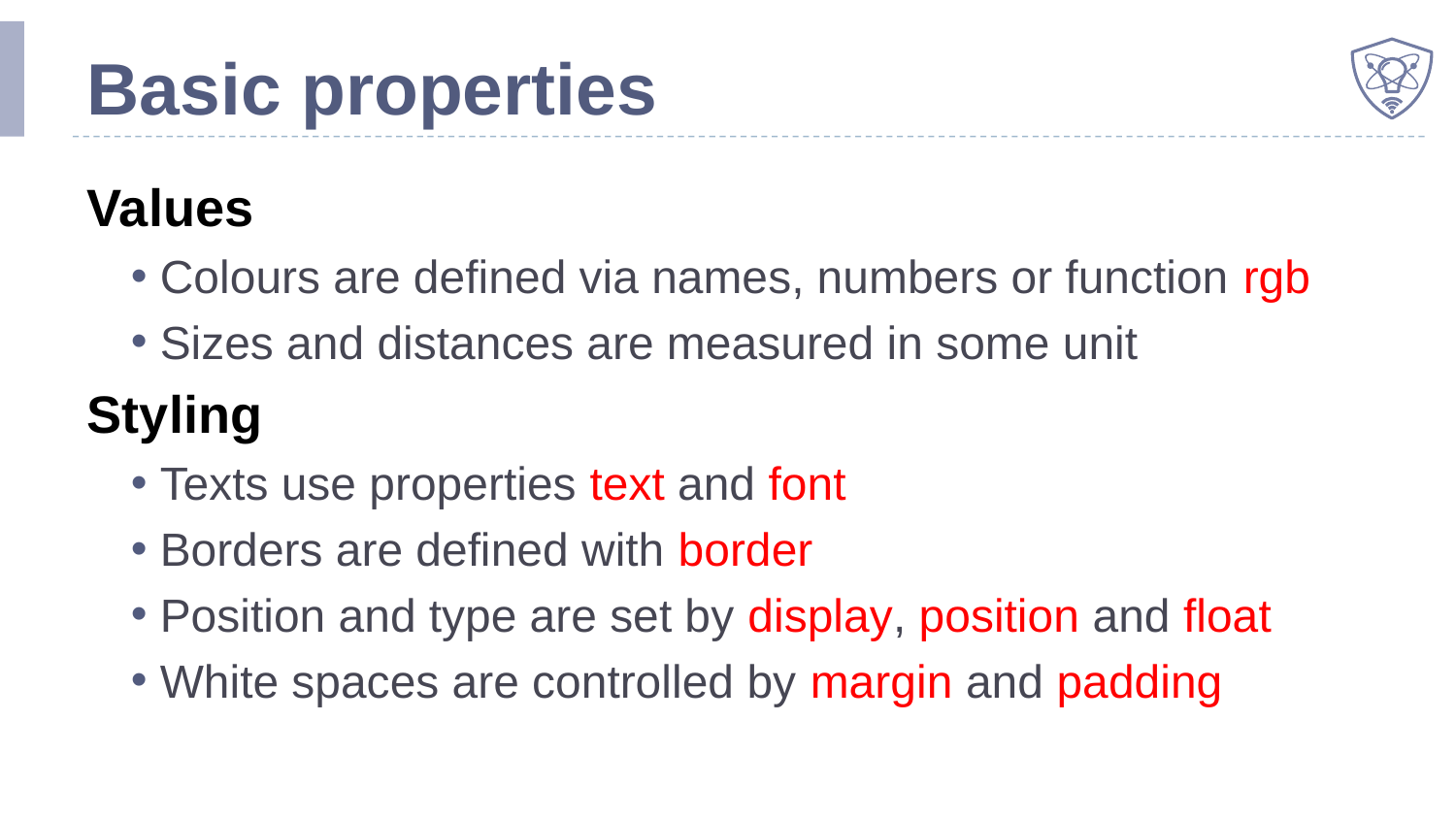

# Basic properties
Values
Colours are defined via names, numbers or function rgb
Sizes and distances are measured in some unit
Styling
Texts use properties text and font
Borders are defined with border
Position and type are set by display, position and float
White spaces are controlled by margin and padding